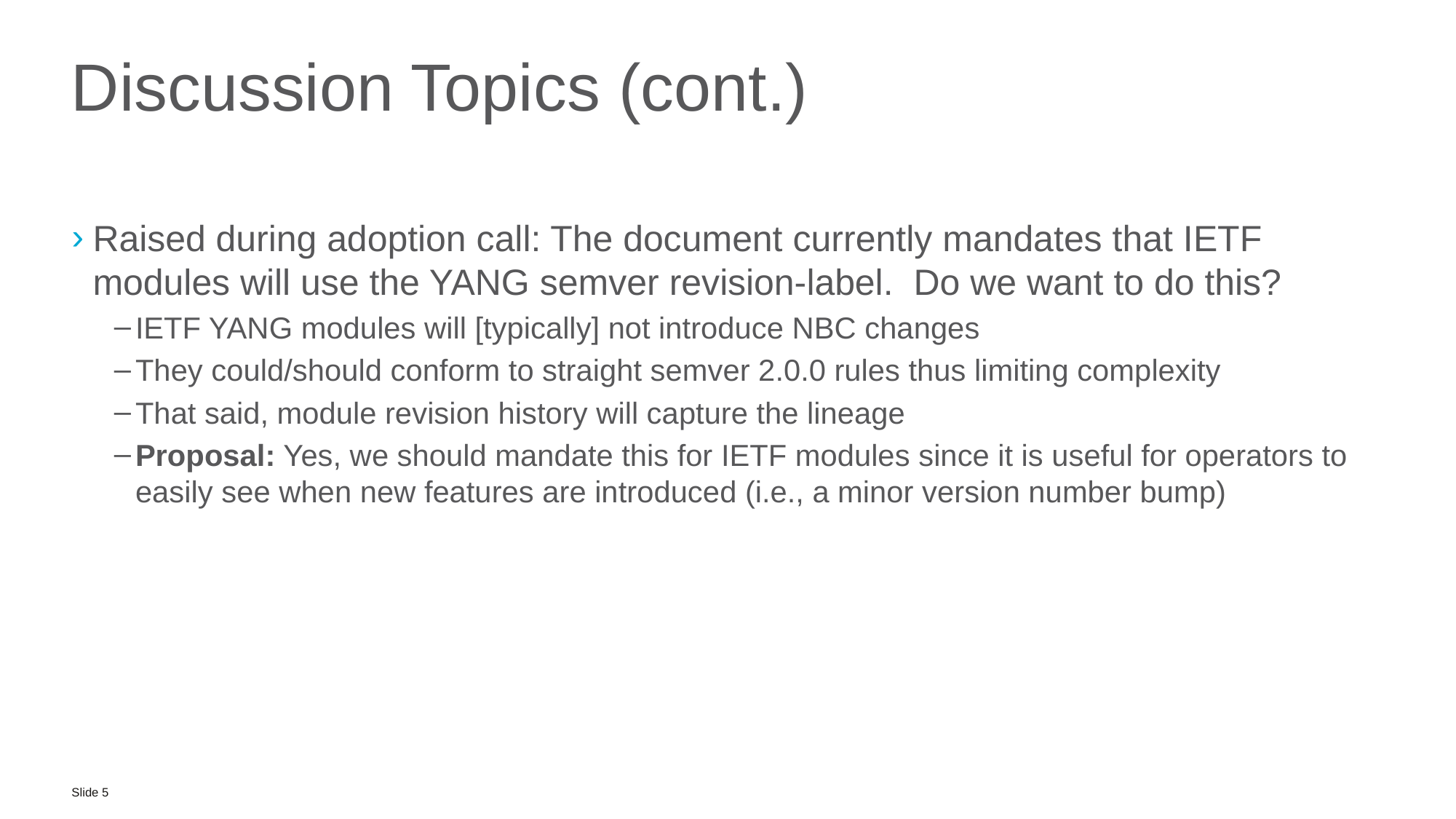

# Discussion Topics (cont.)
Raised during adoption call: The document currently mandates that IETF modules will use the YANG semver revision-label.  Do we want to do this?
IETF YANG modules will [typically] not introduce NBC changes
They could/should conform to straight semver 2.0.0 rules thus limiting complexity
That said, module revision history will capture the lineage
Proposal: Yes, we should mandate this for IETF modules since it is useful for operators to easily see when new features are introduced (i.e., a minor version number bump)